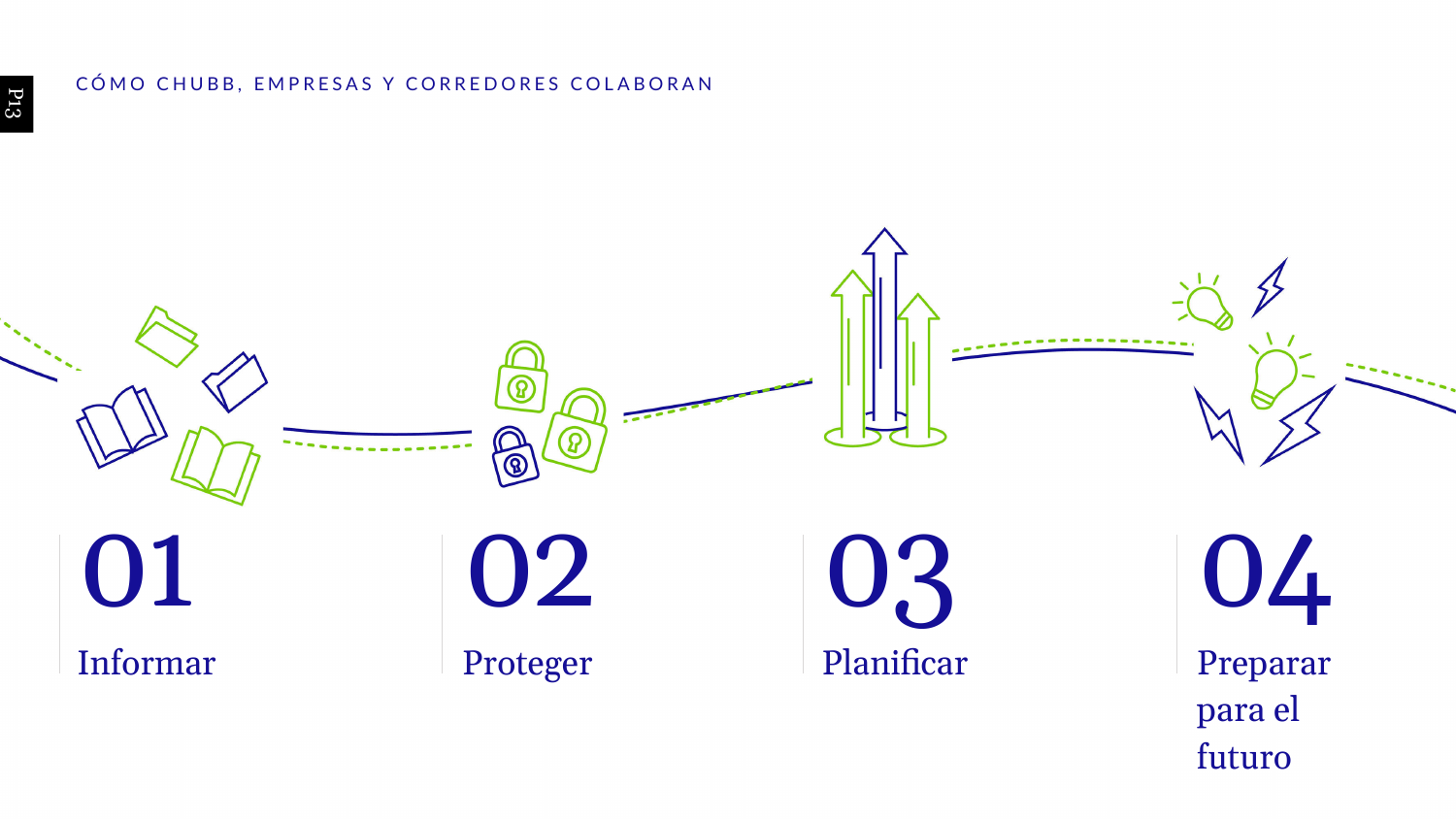

CÓMO CHUBB, EMPRESAS Y CORREDORES COLABORAN
P13
01
02
03
04
Informar
Proteger
Planificar
Preparar para el futuro